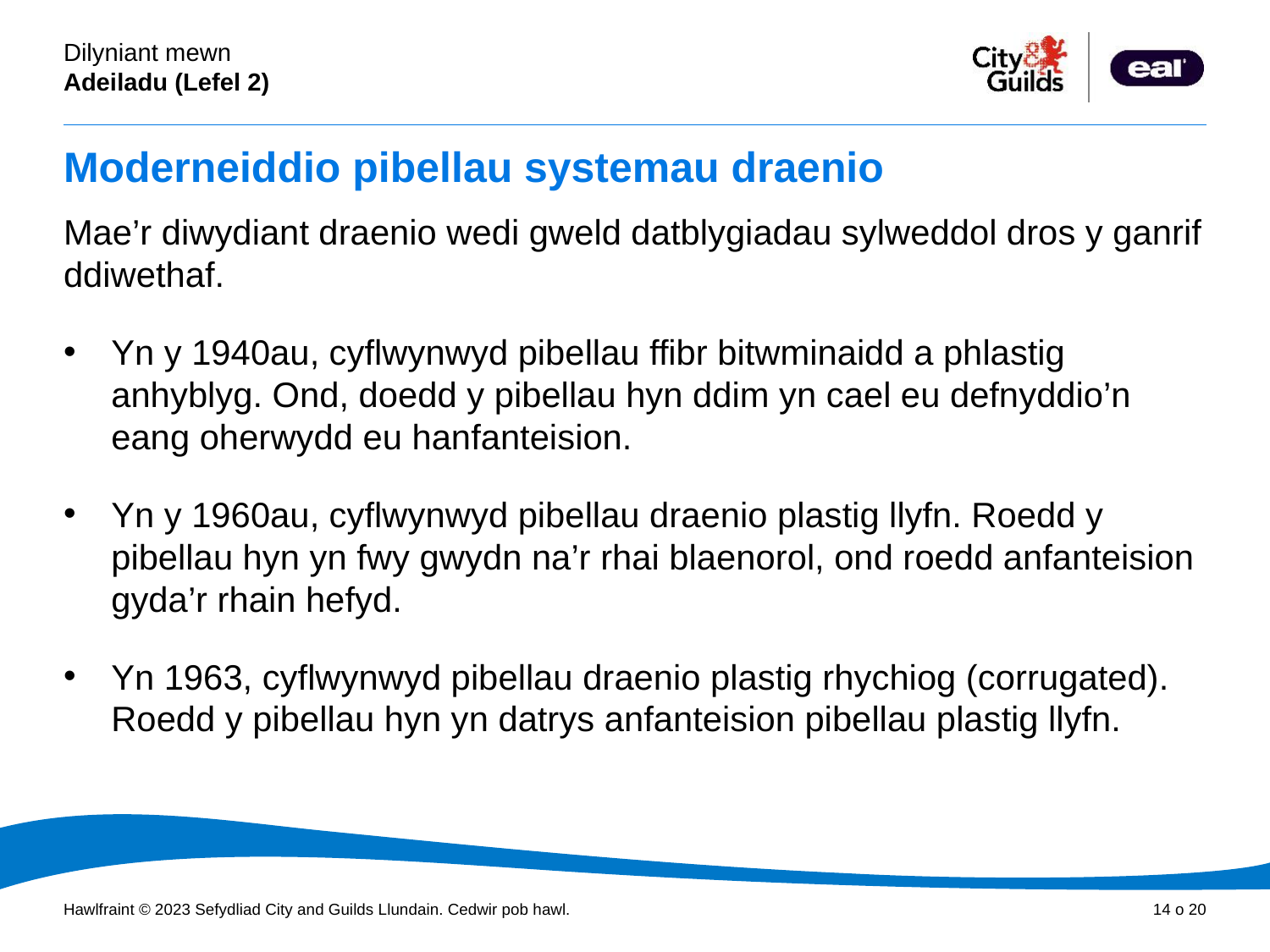

# Moderneiddio pibellau systemau draenio
Mae’r diwydiant draenio wedi gweld datblygiadau sylweddol dros y ganrif ddiwethaf.
Yn y 1940au, cyflwynwyd pibellau ffibr bitwminaidd a phlastig anhyblyg. Ond, doedd y pibellau hyn ddim yn cael eu defnyddio’n eang oherwydd eu hanfanteision.
Yn y 1960au, cyflwynwyd pibellau draenio plastig llyfn. Roedd y pibellau hyn yn fwy gwydn na’r rhai blaenorol, ond roedd anfanteision gyda’r rhain hefyd.
Yn 1963, cyflwynwyd pibellau draenio plastig rhychiog (corrugated). Roedd y pibellau hyn yn datrys anfanteision pibellau plastig llyfn.